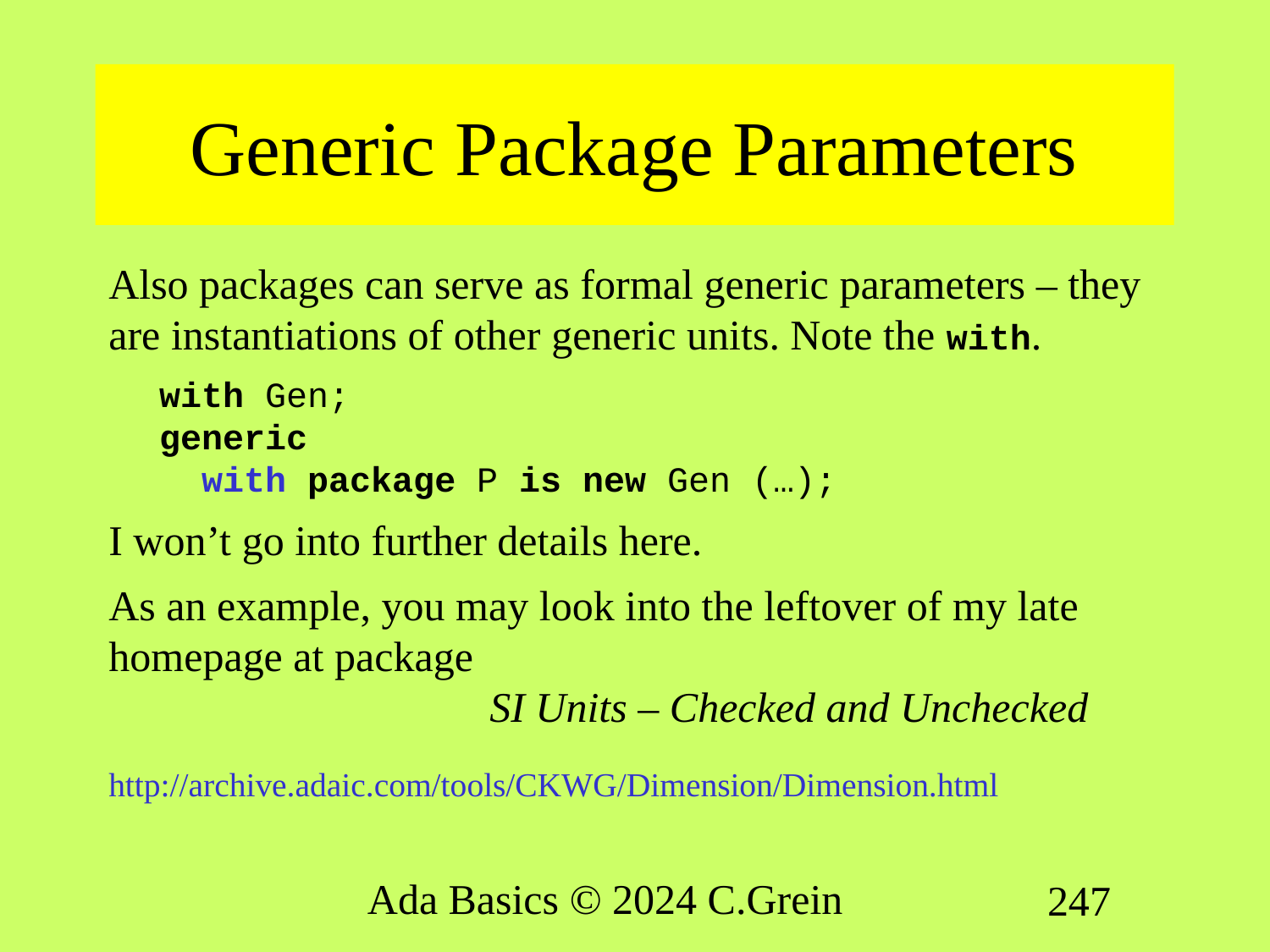

# Generic Package Parameters
Also packages can serve as formal generic parameters – they are instantiations of other generic units. Note the with.
with Gen;
generic
  with package P is new Gen (…);
I won’t go into further details here.
As an example, you may look into the leftover of my late homepage at package
			SI Units – Checked and Unchecked
http://archive.adaic.com/tools/CKWG/Dimension/Dimension.html
Ada Basics © 2024 C.Grein
247